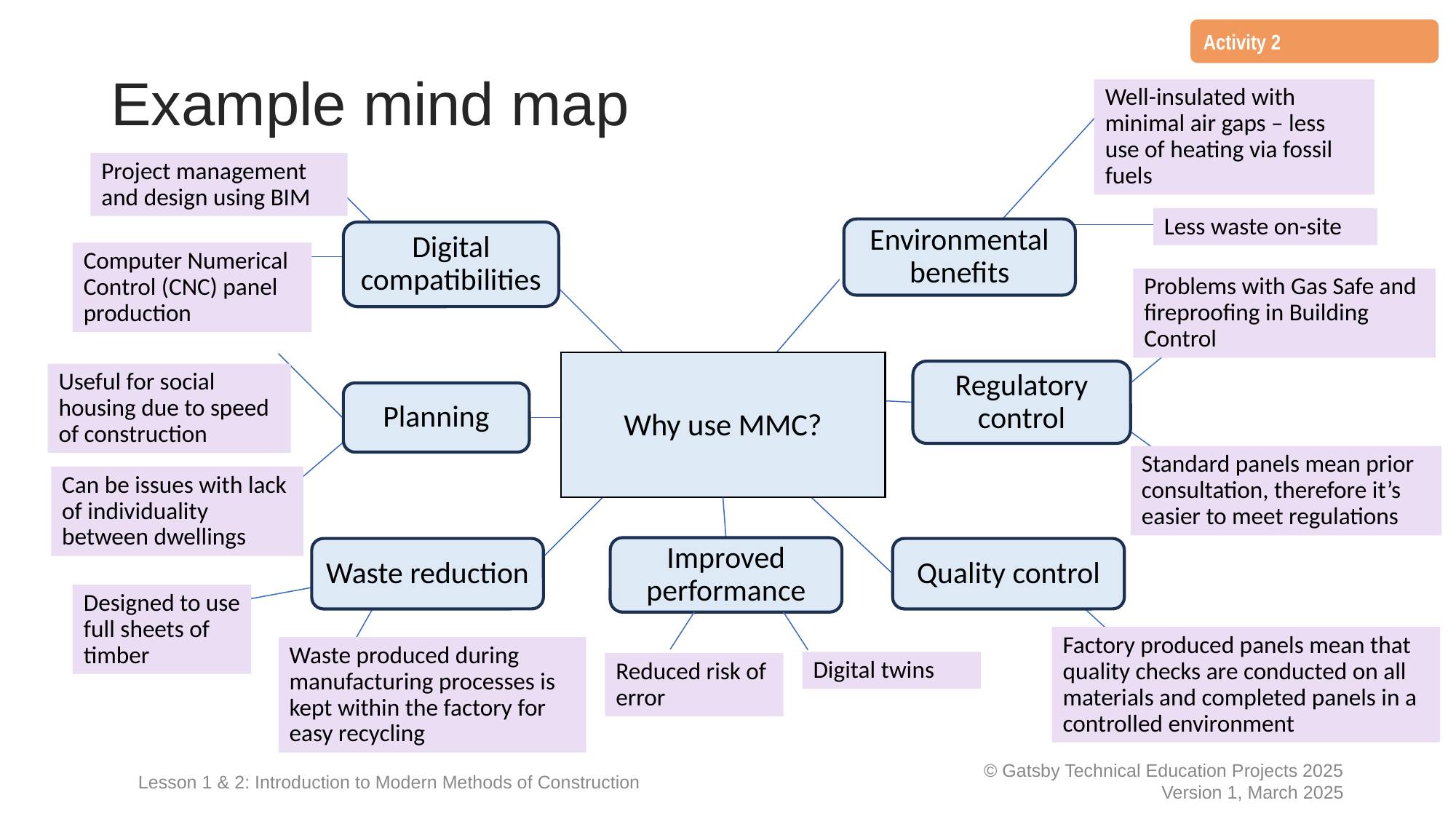

Activity 2
# Example mind map
Well-insulated with minimal air gaps – less use of heating via fossil fuels
Project management and design using BIM
Less waste on-site
Environmental benefits
Digital compatibilities
Computer Numerical Control (CNC) panel production
Problems with Gas Safe and fireproofing in Building Control
Why use MMC?
Regulatory control
Useful for social housing due to speed of construction
Planning
Standard panels mean prior consultation, therefore it’s easier to meet regulations
Can be issues with lack of individuality between dwellings
Improved performance
Waste reduction
Quality control
Designed to use full sheets of timber
Factory produced panels mean that quality checks are conducted on all materials and completed panels in a controlled environment
Waste produced during manufacturing processes is kept within the factory for easy recycling
Digital twins
Reduced risk of error
Lesson 1 & 2: Introduction to Modern Methods of Construction